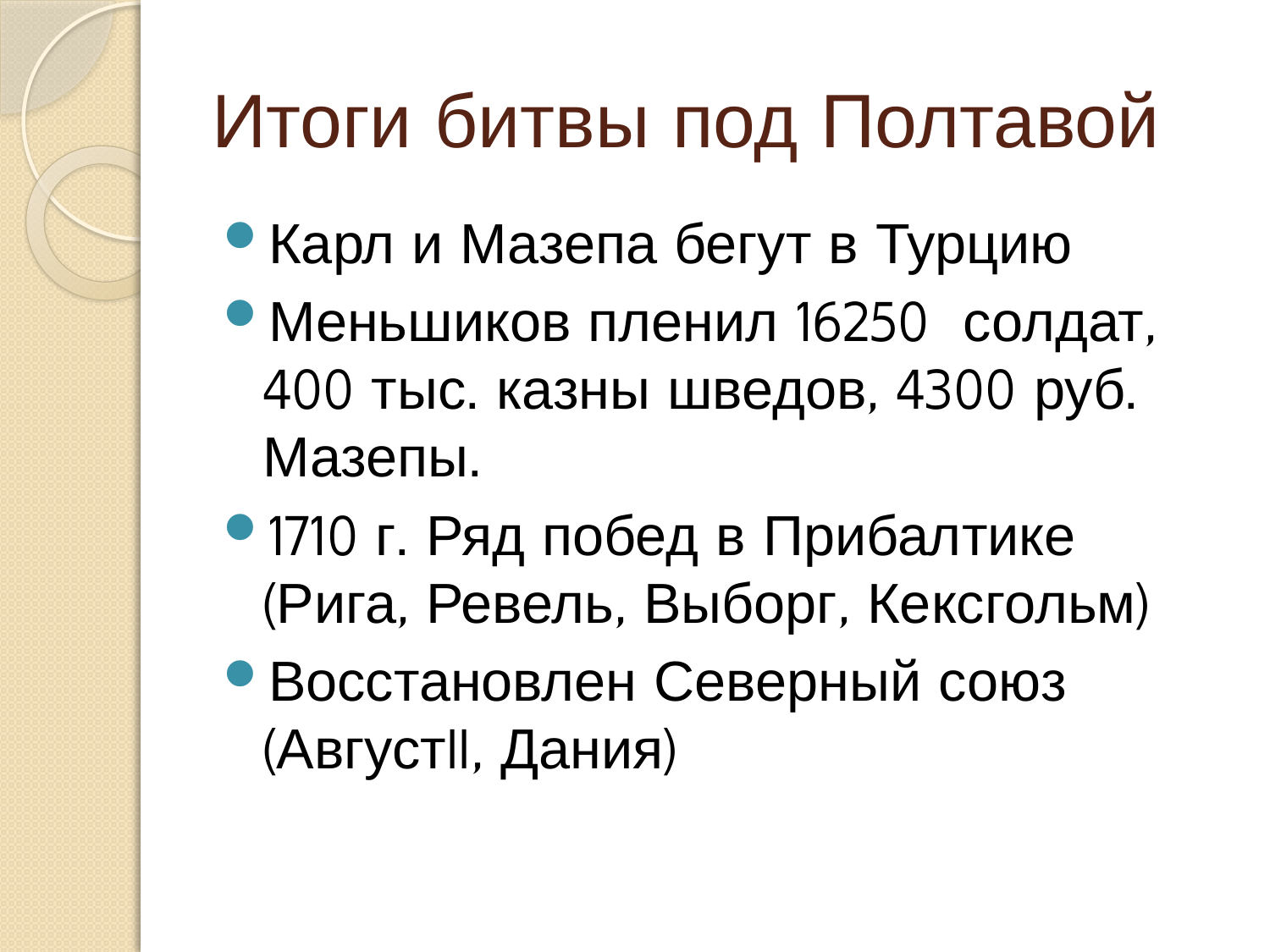

# Итоги битвы под Полтавой
Карл и Мазепа бегут в Турцию
Меньшиков пленил 16250  солдат, 400 тыс. казны шведов, 4300 руб. Мазепы.
1710 г. Ряд побед в Прибалтике (Рига, Ревель, Выборг, Кексгольм)
Восстановлен Северный союз (АвгустII, Дания)